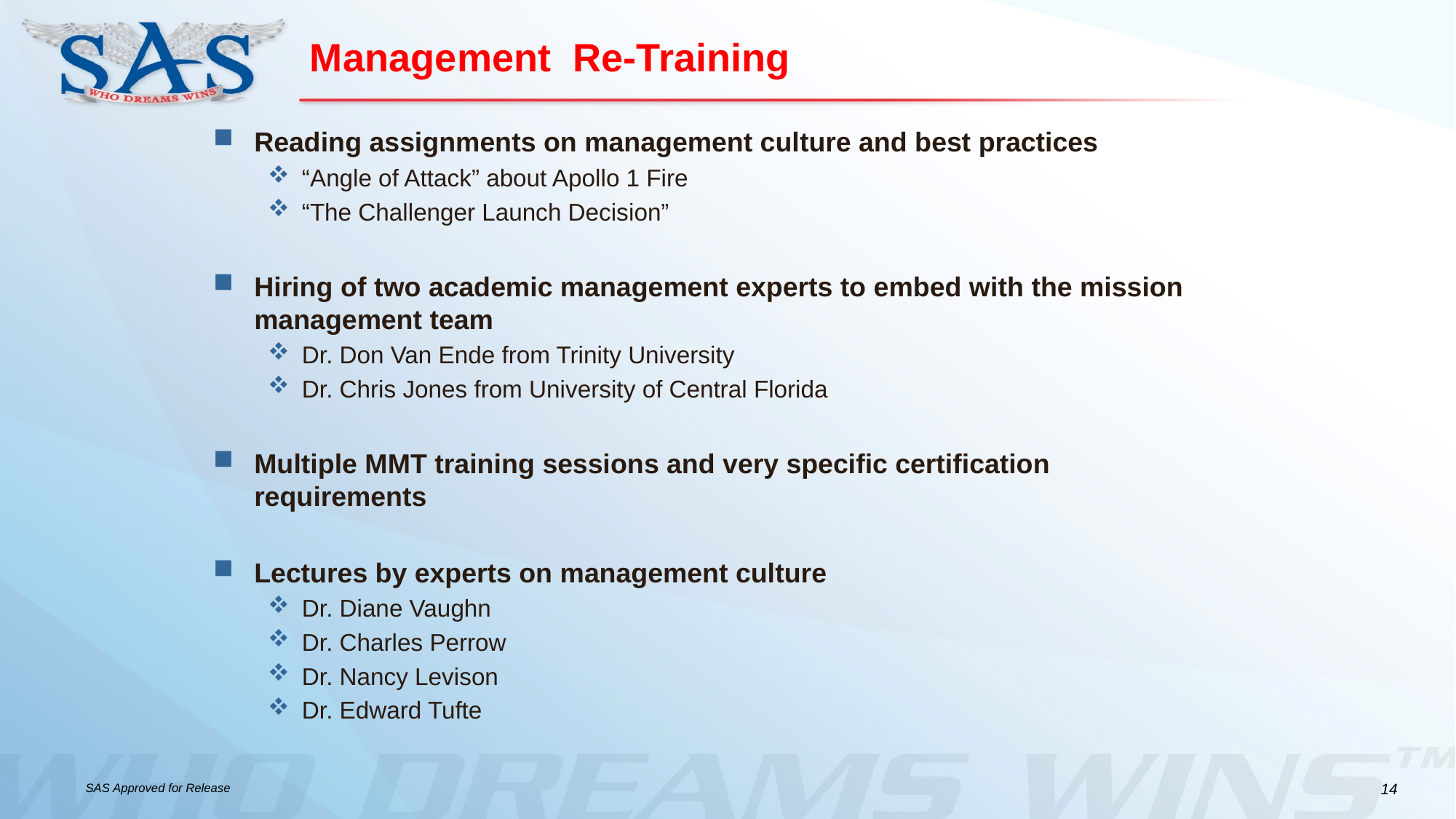

# Management  Re-Training
Reading assignments on management culture and best practices
“Angle of Attack” about Apollo 1 Fire
“The Challenger Launch Decision”

Hiring of two academic management experts to embed with the mission management team
Dr. Don Van Ende from Trinity University
Dr. Chris Jones from University of Central Florida

Multiple MMT training sessions and very specific certification requirements

Lectures by experts on management culture
Dr. Diane Vaughn
Dr. Charles Perrow
Dr. Nancy Levison
Dr. Edward Tufte

14